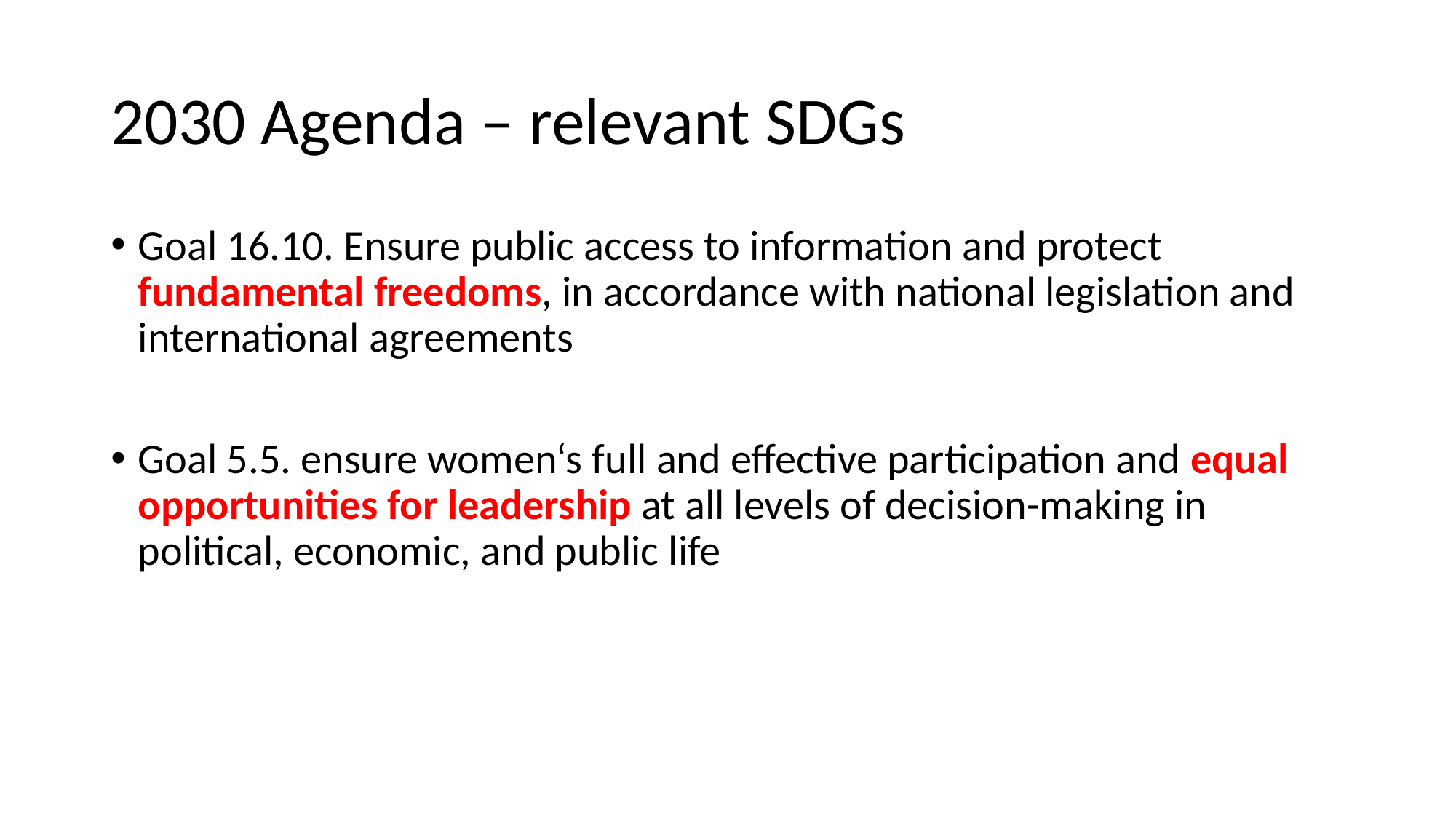

# 2030 Agenda – relevant SDGs
Goal 16.10. Ensure public access to information and protect fundamental freedoms, in accordance with national legislation and international agreements

Goal 5.5. ensure women‘s full and effective participation and equal opportunities for leadership at all levels of decision-making in political, economic, and public life